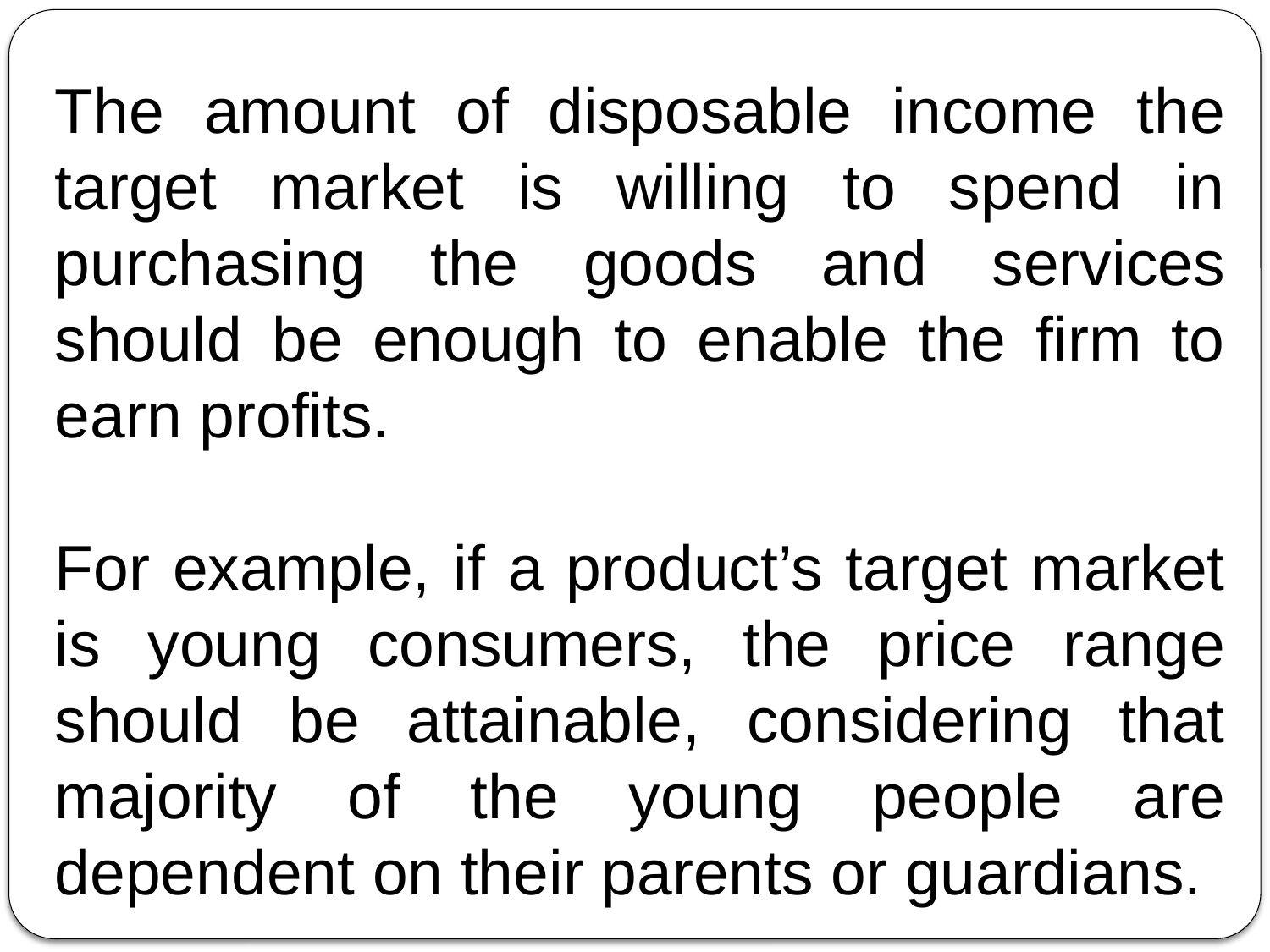

The amount of disposable income the target market is willing to spend in purchasing the goods and services should be enough to enable the firm to earn profits.

For example, if a product’s target market is young consumers, the price range should be attainable, considering that majority of the young people are dependent on their parents or guardians.